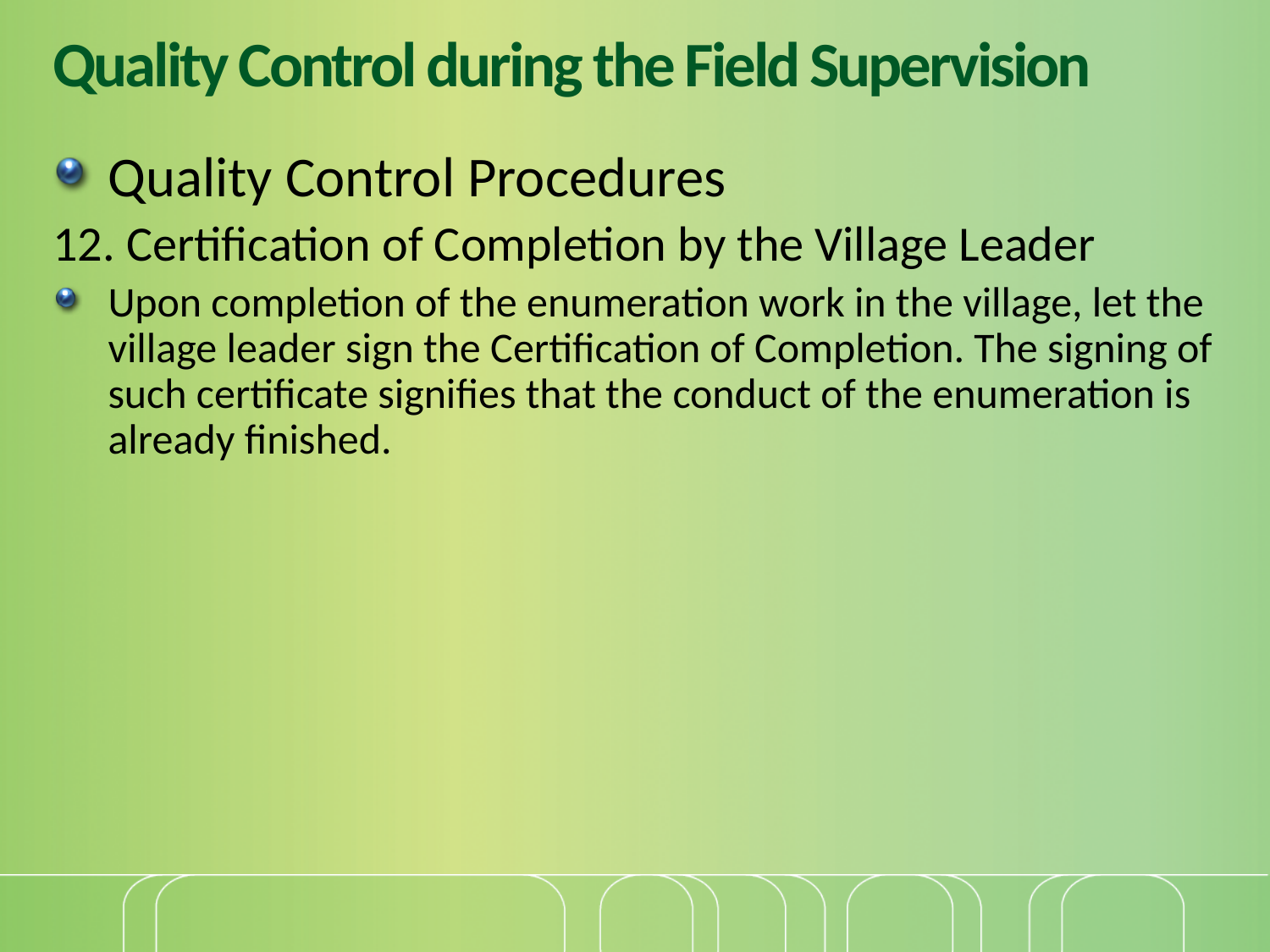

# Quality Control during the Field Supervision
Quality Control Procedures
12. Certification of Completion by the Village Leader
Upon completion of the enumeration work in the village, let the village leader sign the Certification of Completion. The signing of such certificate signifies that the conduct of the enumeration is already finished.